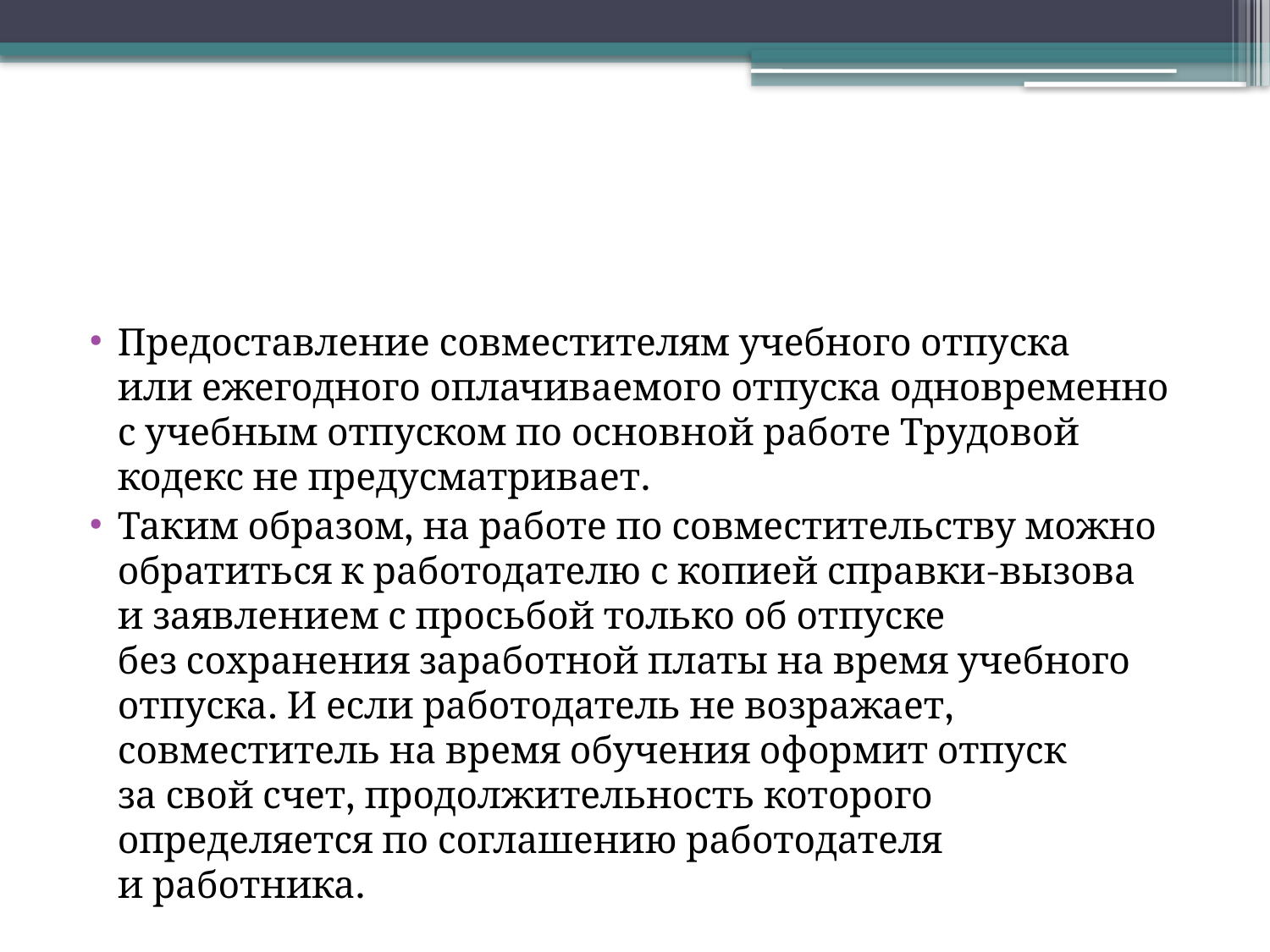

#
Предоставление совместителям учебного отпуска или ежегодного оплачиваемого отпуска одновременно с учебным отпуском по основной работе Трудовой кодекс не предусматривает.
Таким образом, на работе по совместительству можно обратиться к работодателю с копией справки-вызова и заявлением с просьбой только об отпуске без сохранения заработной платы на время учебного отпуска. И если работодатель не возражает, совместитель на время обучения оформит отпуск за свой счет, продолжительность которого определяется по соглашению работодателя и работника.